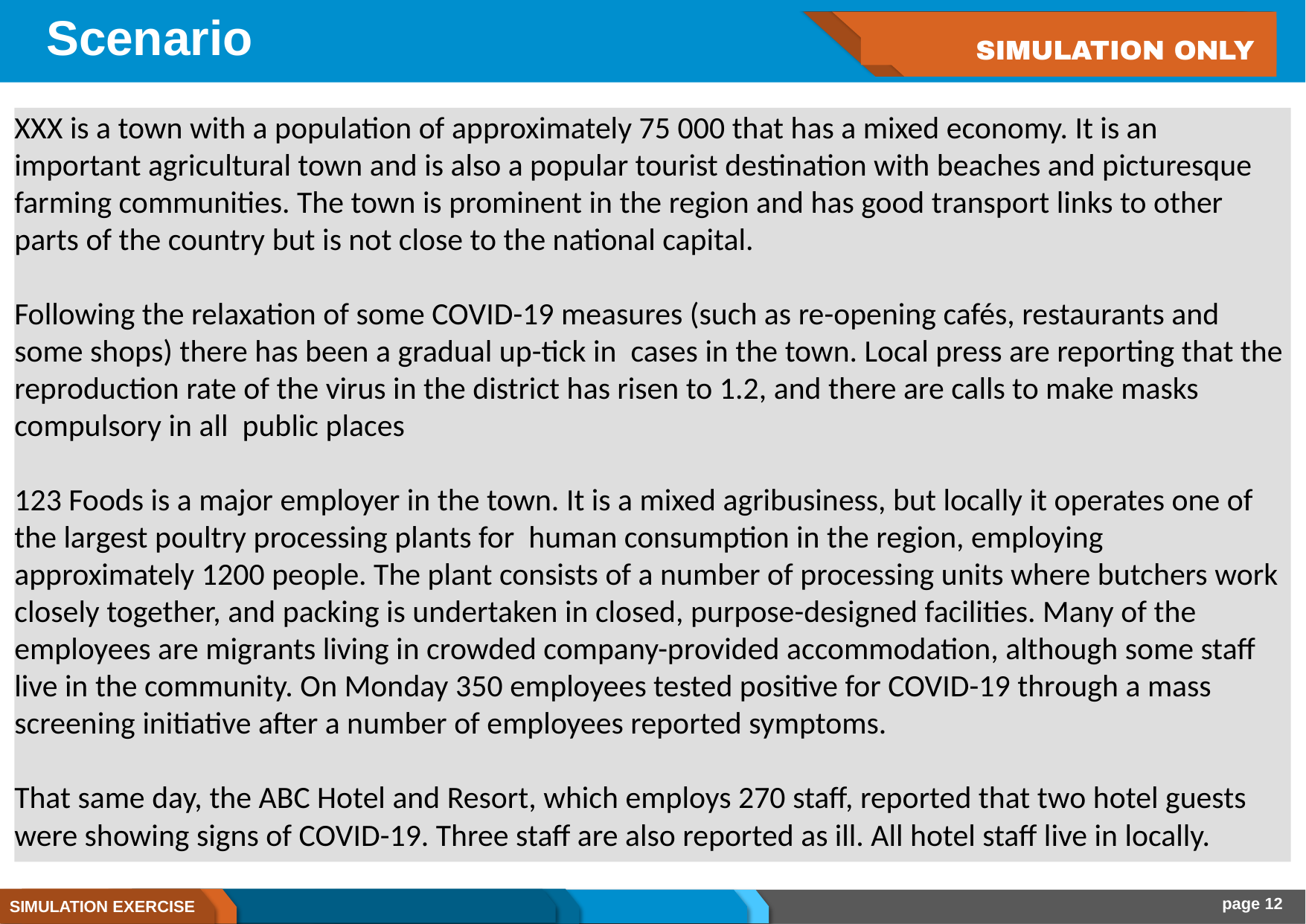

# Scenario

SIMULATION ONLY
XXX is a town with a population of approximately 75 000 that has a mixed economy. It is an important agricultural town and is also a popular tourist destination with beaches and picturesque farming communities. The town is prominent in the region and has good transport links to other parts of the country but is not close to the national capital.

Following the relaxation of some COVID-19 measures (such as re-opening cafés, restaurants and some shops) there has been a gradual up-tick in  cases in the town. Local press are reporting that the reproduction rate of the virus in the district has risen to 1.2, and there are calls to make masks compulsory in all  public places

123 Foods is a major employer in the town. It is a mixed agribusiness, but locally it operates one of the largest poultry processing plants for  human consumption in the region, employing approximately 1200 people. The plant consists of a number of processing units where butchers work closely together, and packing is undertaken in closed, purpose-designed facilities. Many of the employees are migrants living in crowded company-provided accommodation, although some staff live in the community. On Monday 350 employees tested positive for COVID-19 through a mass screening initiative after a number of employees reported symptoms.

That same day, the ABC Hotel and Resort, which employs 270 staff, reported that two hotel guests were showing signs of COVID-19. Three staff are also reported as ill. All hotel staff live in locally.
page 12
SIMULATION EXERCISE